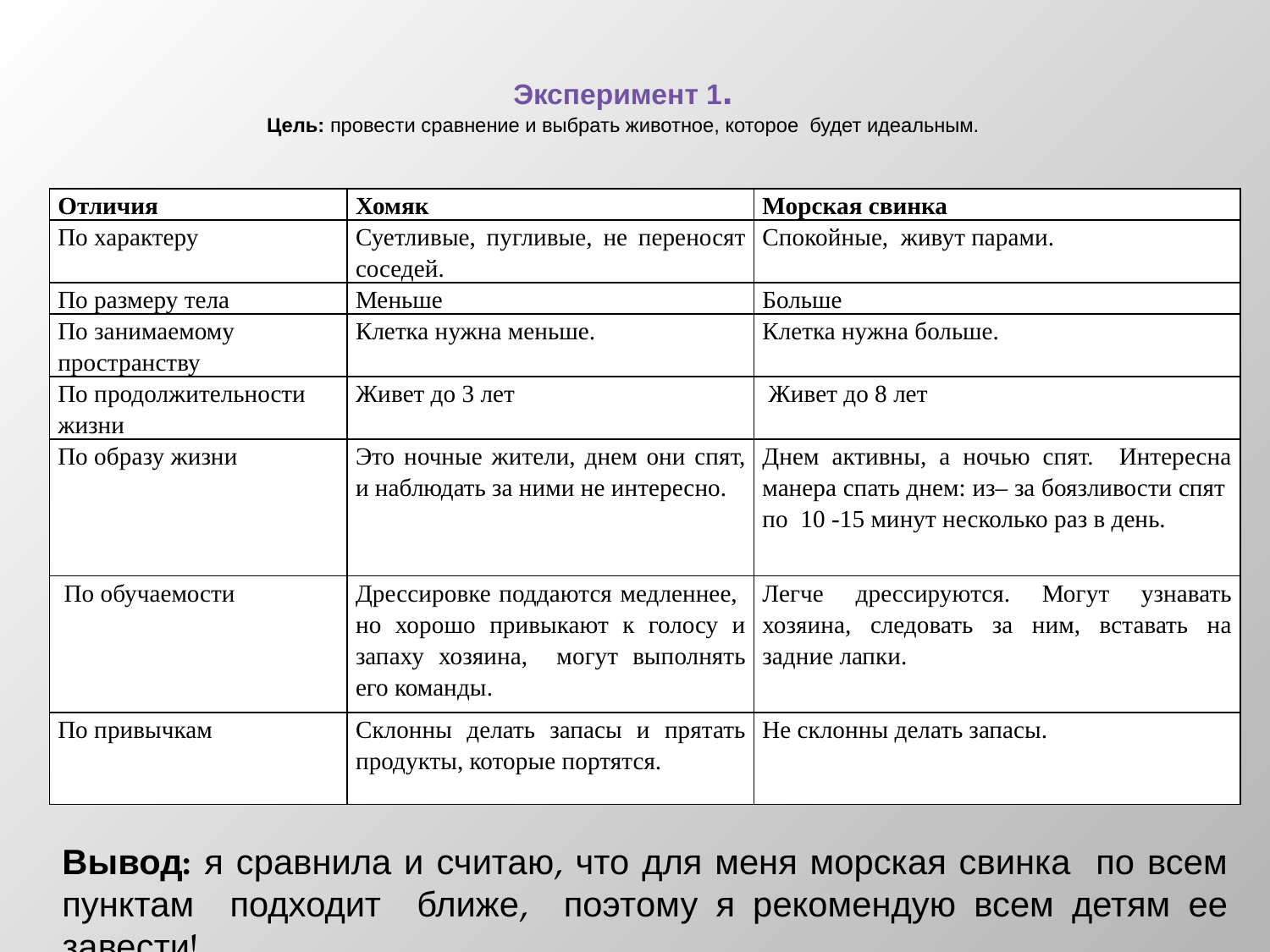

# Эксперимент 1. Цель: провести сравнение и выбрать животное, которое  будет идеальным.
| Отличия | Хомяк | Морская свинка |
| --- | --- | --- |
| По характеру | Суетливые, пугливые, не переносят соседей. | Спокойные, живут парами. |
| По размеру тела | Меньше | Больше |
| По занимаемому пространству | Клетка нужна меньше. | Клетка нужна больше. |
| По продолжительности жизни | Живет до 3 лет | Живет до 8 лет |
| По образу жизни | Это ночные жители, днем они спят, и наблюдать за ними не интересно. | Днем активны, а ночью спят. Интересна манера спать днем: из– за боязливости спят по 10 -15 минут несколько раз в день. |
| По обучаемости | Дрессировке поддаются медленнее, но хорошо привыкают к голосу и запаху хозяина, могут выполнять его команды. | Легче дрессируются. Могут узнавать хозяина, следовать за ним, вставать на задние лапки. |
| По привычкам | Склонны делать запасы и прятать продукты, которые портятся. | Не склонны делать запасы. |
Вывод: я сравнила и считаю, что для меня морская свинка  по всем пунктам  подходит  ближе,  поэтому я рекомендую всем детям ее завести!